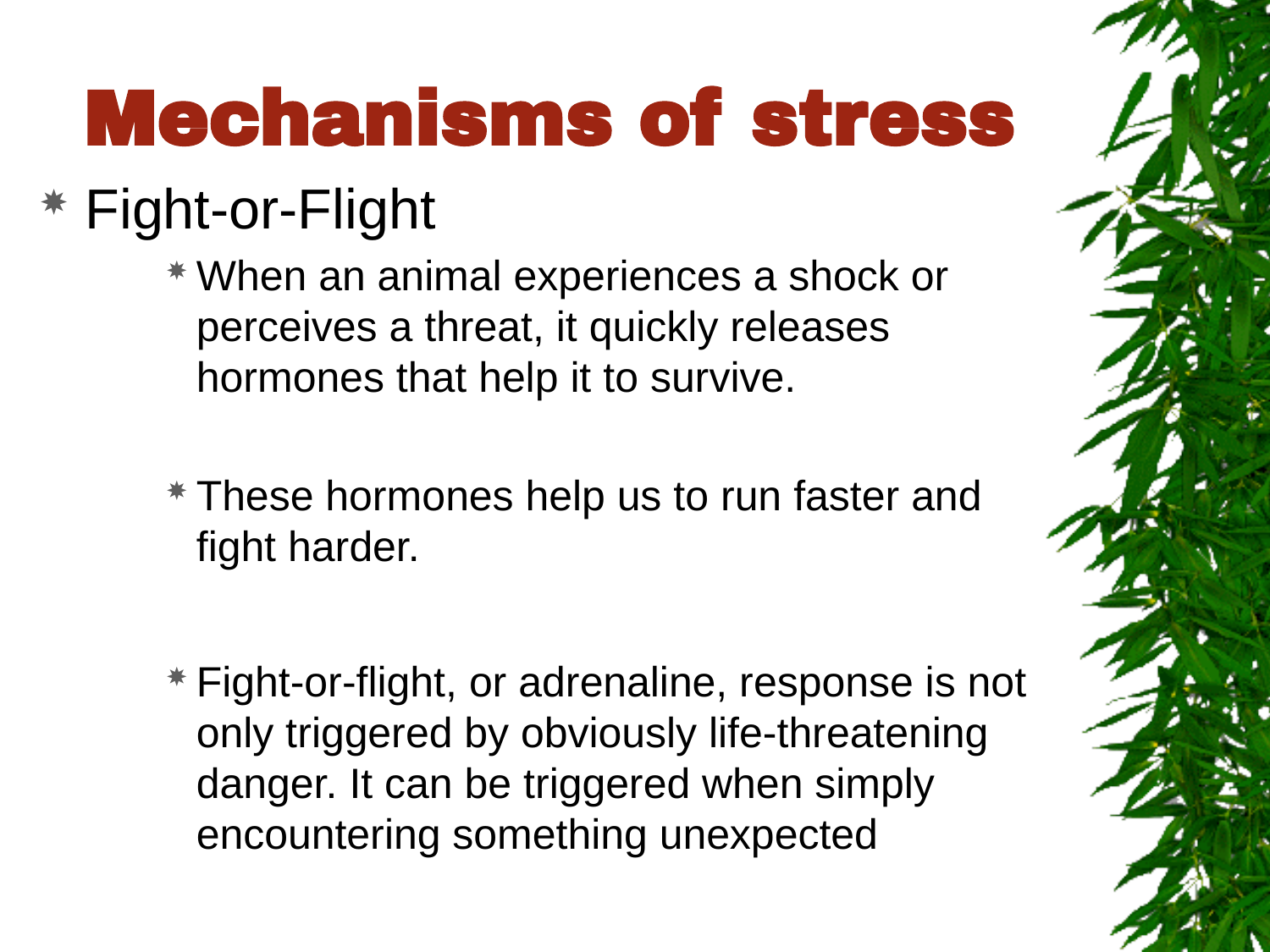

# Mechanisms of stress
Fight-or-Flight
When an animal experiences a shock or perceives a threat, it quickly releases hormones that help it to survive.

These hormones help us to run faster and fight harder.

Fight-or-flight, or adrenaline, response is not only triggered by obviously life-threatening danger. It can be triggered when simply encountering something unexpected